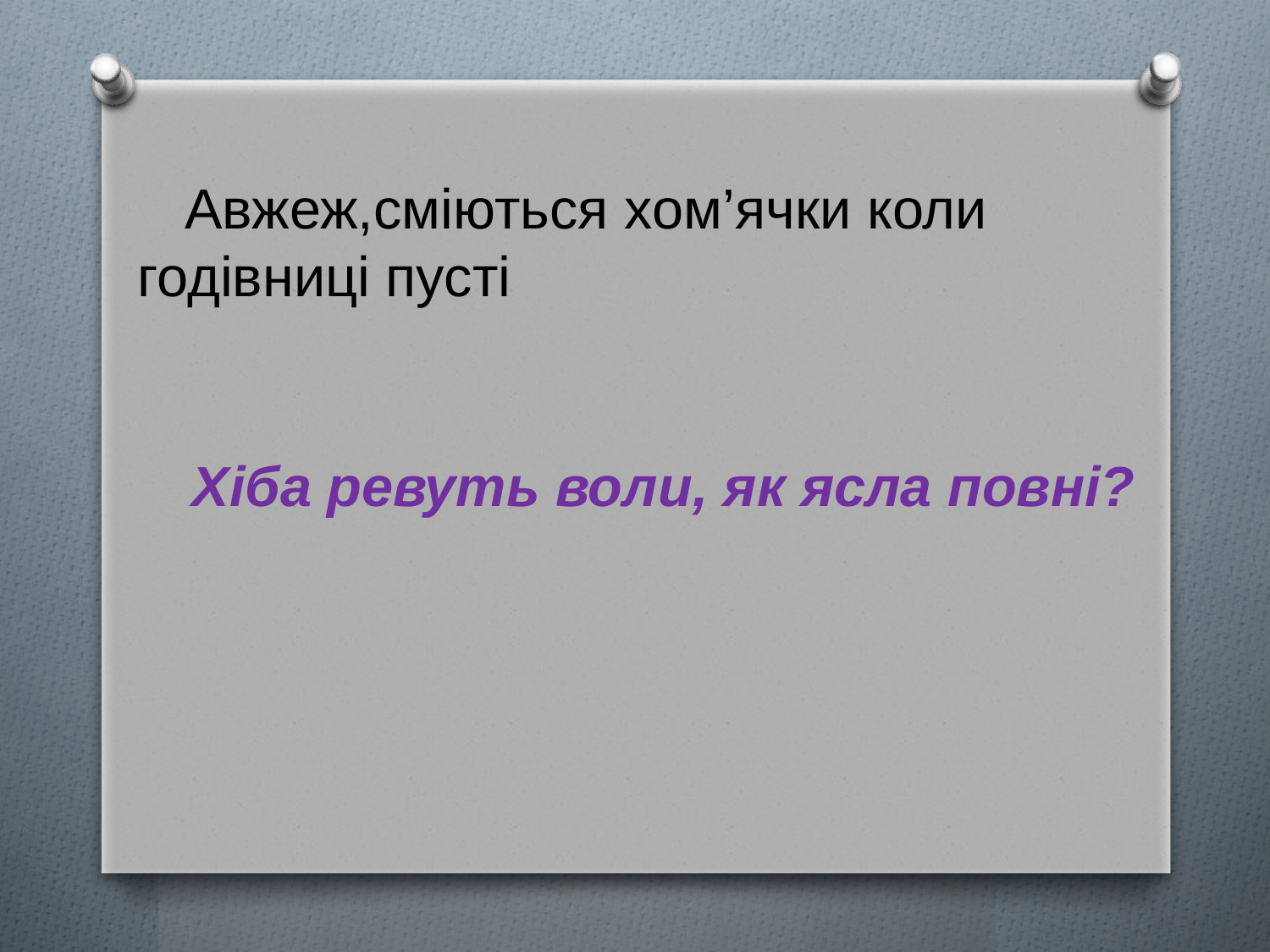

Авжеж,сміються хом’ячки коли    годівниці пусті

Хіба ревуть воли, як ясла повні?